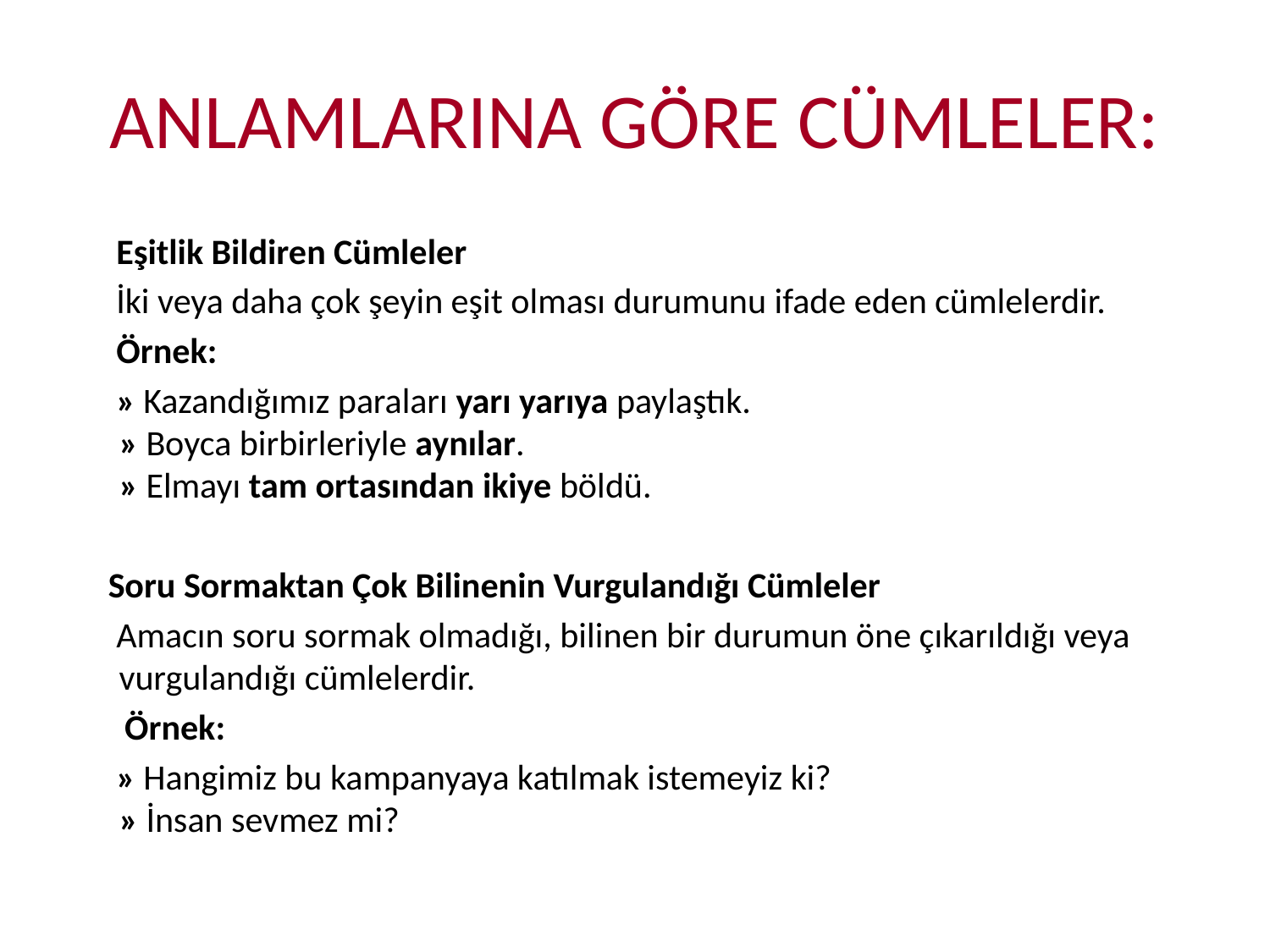

# ANLAMLARINA GÖRE CÜMLELER:
     Eşitlik Bildiren Cümleler
     İki veya daha çok şeyin eşit olması durumunu ifade eden cümlelerdir.
     Örnek:
     » Kazandığımız paraları yarı yarıya paylaştık.
» Boyca birbirleriyle aynılar.
» Elmayı tam ortasından ikiye böldü.

    Soru Sormaktan Çok Bilinenin Vurgulandığı Cümleler
     Amacın soru sormak olmadığı, bilinen bir durumun öne çıkarıldığı veya vurgulandığı cümlelerdir.
      Örnek:
     » Hangimiz bu kampanyaya katılmak istemeyiz ki?
» İnsan sevmez mi?